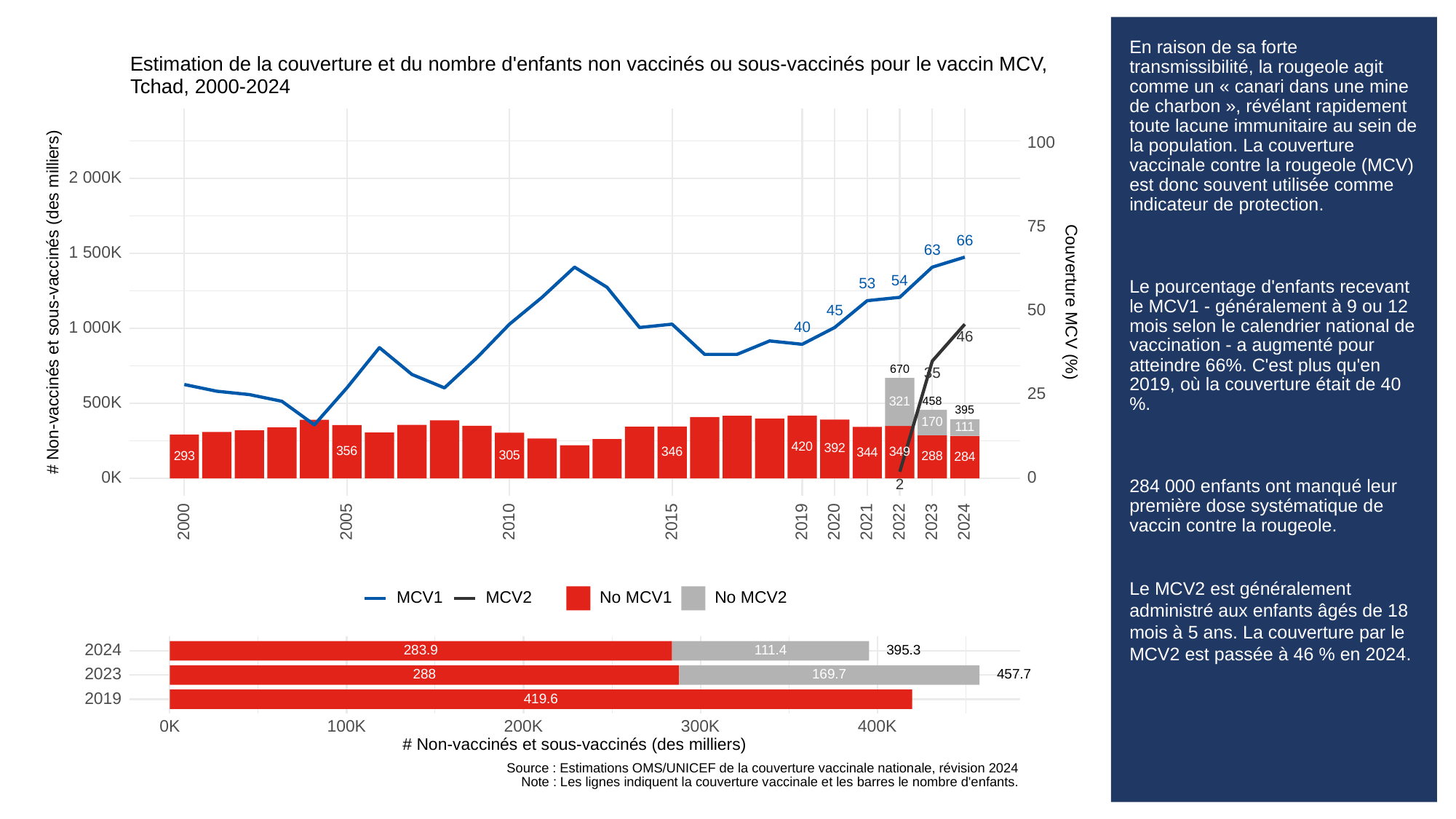

# En raison de sa forte transmissibilité, la rougeole agit comme un « canari dans une mine de charbon », révélant rapidement toute lacune immunitaire au sein de la population. La couverture vaccinale contre la rougeole (MCV) est donc souvent utilisée comme indicateur de protection.

Le pourcentage d'enfants recevant le MCV1 - généralement à 9 ou 12 mois selon le calendrier national de vaccination - a augmenté pour atteindre 66%. C'est plus qu'en 2019, où la couverture était de 40 %.

284 000 enfants ont manqué leur première dose systématique de vaccin contre la rougeole.

Le MCV2 est généralement administré aux enfants âgés de 18 mois à 5 ans. La couverture par le MCV2 est passée à 46 % en 2024.

Estimation de la couverture et du nombre d'enfants non vaccinés ou sous-vaccinés pour le vaccin MCV,
Tchad, 2000-2024

100

2 000K

75
66
63
1 500K

54
53

# Non-vaccinés et sous-vaccinés (des milliers)
Couverture MCV (%)
50
45
1 000K
40

46
670

35

25
458
321
500K

395

170

111

420
392

356
349
346
344
305
293
288
284
0K
0

2
2023
2000
2005
2010
2015
2019
2020
2021
2022
2024

MCV1
MCV2
No MCV1
No MCV2

2024
283.9
395.3
111.4

2023
288
169.7
457.7

2019
419.6

300K
0K
100K
200K
400K
# Non-vaccinés et sous-vaccinés (des milliers)
Source : Estimations OMS/UNICEF de la couverture vaccinale nationale, révision 2024
Note : Les lignes indiquent la couverture vaccinale et les barres le nombre d'enfants.